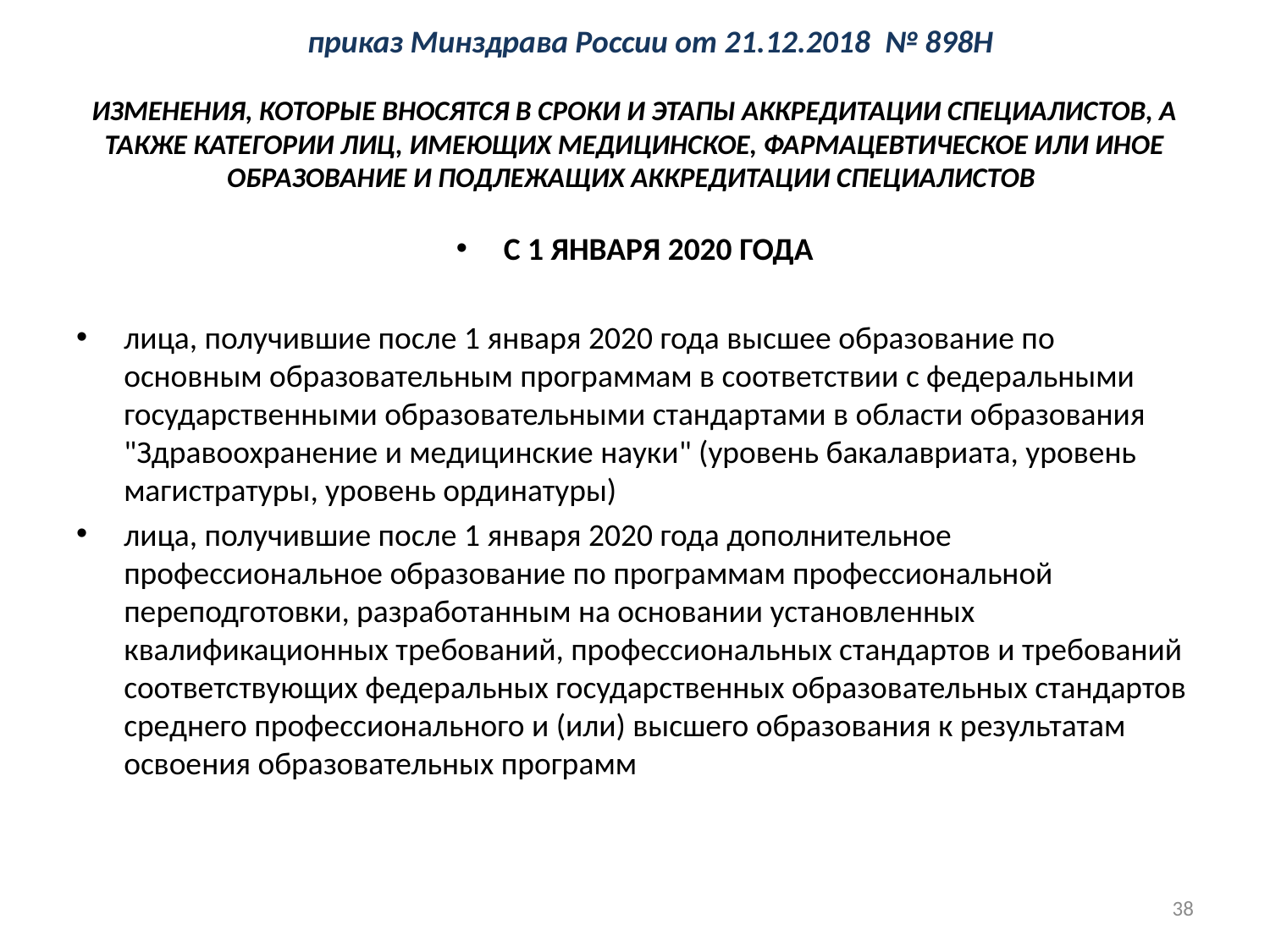

приказ Минздрава России от 21.12.2018  № 898Н
# ИЗМЕНЕНИЯ, КОТОРЫЕ ВНОСЯТСЯ В СРОКИ И ЭТАПЫ АККРЕДИТАЦИИ СПЕЦИАЛИСТОВ, А ТАКЖЕ КАТЕГОРИИ ЛИЦ, ИМЕЮЩИХ МЕДИЦИНСКОЕ, ФАРМАЦЕВТИЧЕСКОЕ ИЛИ ИНОЕ ОБРАЗОВАНИЕ И ПОДЛЕЖАЩИХ АККРЕДИТАЦИИ СПЕЦИАЛИСТОВ
С 1 ЯНВАРЯ 2020 ГОДА

лица, получившие после 1 января 2020 года высшее образование по основным образовательным программам в соответствии с федеральными государственными образовательными стандартами в области образования "Здравоохранение и медицинские науки" (уровень бакалавриата, уровень магистратуры, уровень ординатуры)
лица, получившие после 1 января 2020 года дополнительное профессиональное образование по программам профессиональной переподготовки, разработанным на основании установленных квалификационных требований, профессиональных стандартов и требований соответствующих федеральных государственных образовательных стандартов среднего профессионального и (или) высшего образования к результатам освоения образовательных программ
38